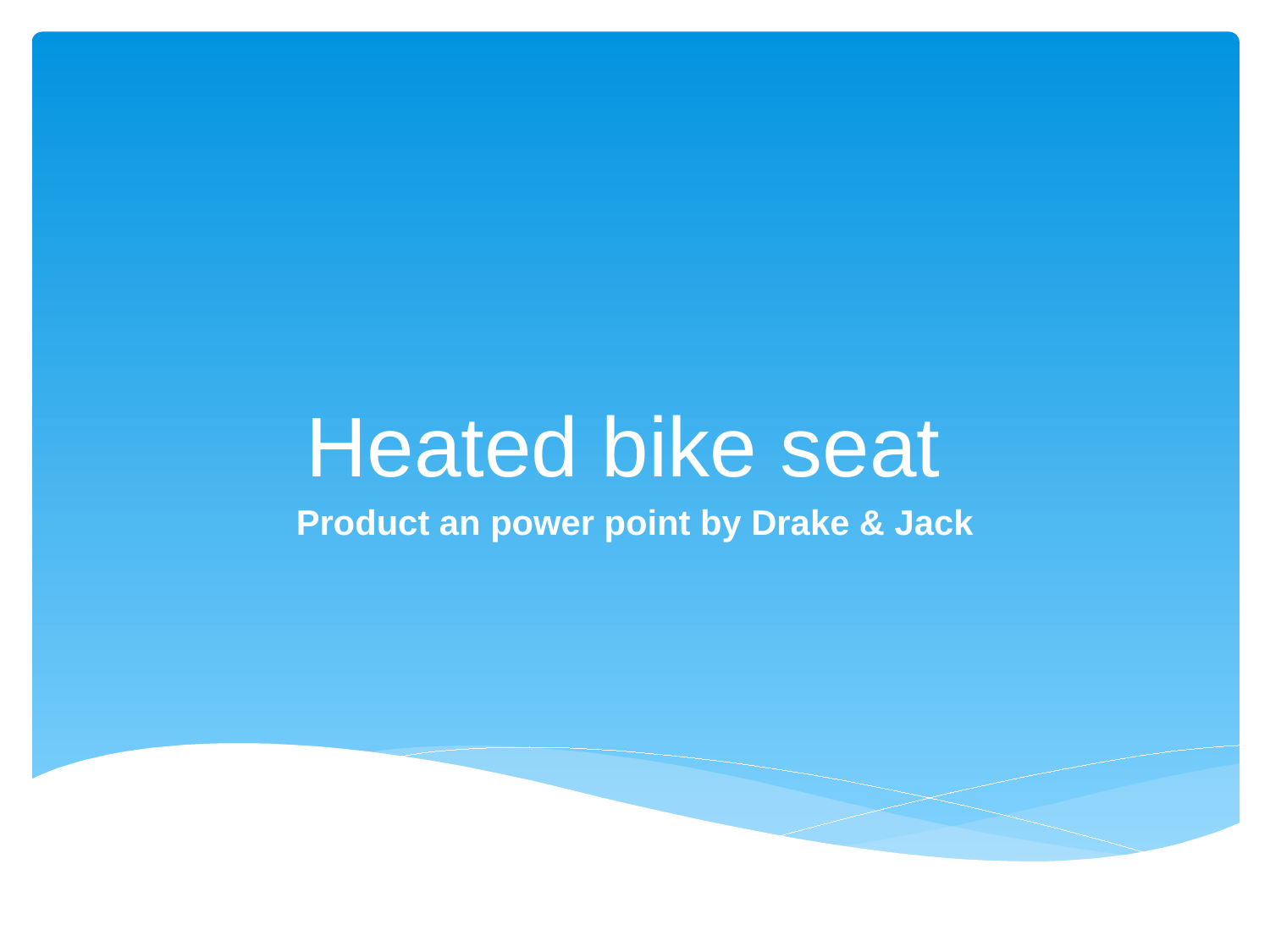

# Heated bike seat
Product an power point by Drake & Jack